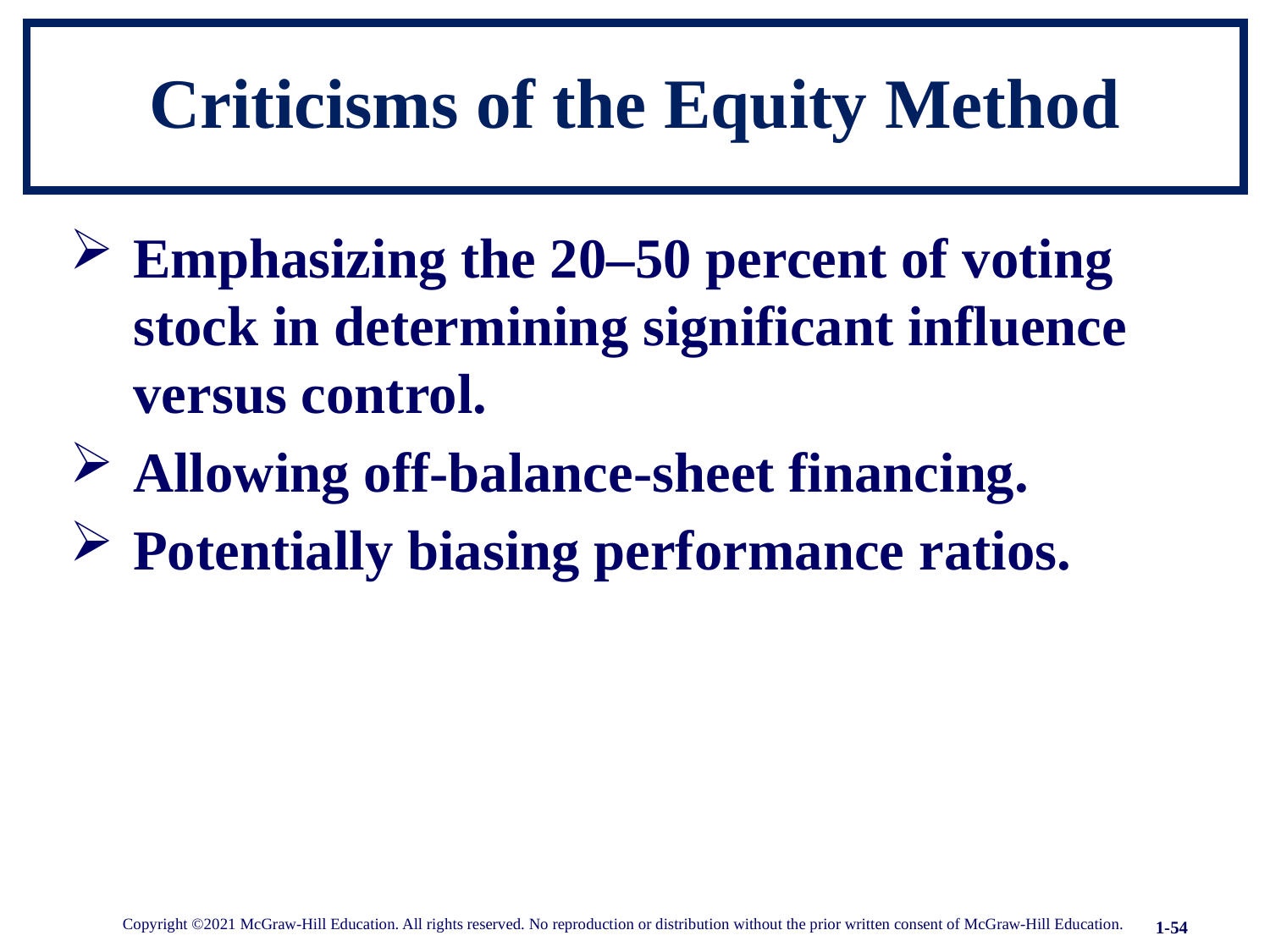

# Criticisms of the Equity Method
Emphasizing the 20–50 percent of voting stock in determining significant influence versus control.
Allowing off-balance-sheet financing.
Potentially biasing performance ratios.
Copyright ©2021 McGraw-Hill Education. All rights reserved. No reproduction or distribution without the prior written consent of McGraw-Hill Education.
1-54